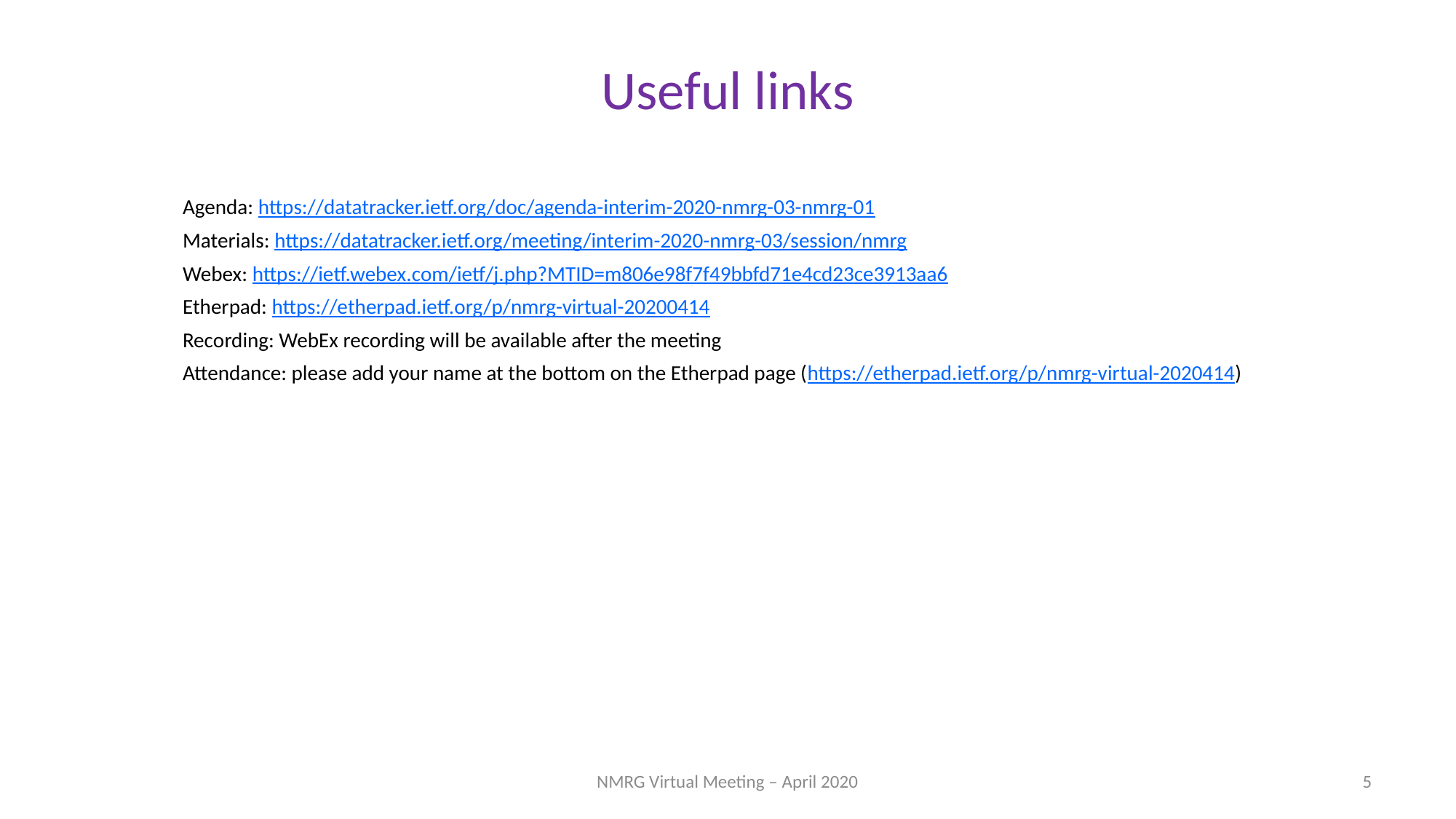

Useful links
Agenda: https://datatracker.ietf.org/doc/agenda-interim-2020-nmrg-03-nmrg-01
Materials: https://datatracker.ietf.org/meeting/interim-2020-nmrg-03/session/nmrg
Webex: https://ietf.webex.com/ietf/j.php?MTID=m806e98f7f49bbfd71e4cd23ce3913aa6
Etherpad: https://etherpad.ietf.org/p/nmrg-virtual-20200414
Recording: WebEx recording will be available after the meeting
Attendance: please add your name at the bottom on the Etherpad page (https://etherpad.ietf.org/p/nmrg-virtual-2020414)

5
NMRG Virtual Meeting – April 2020